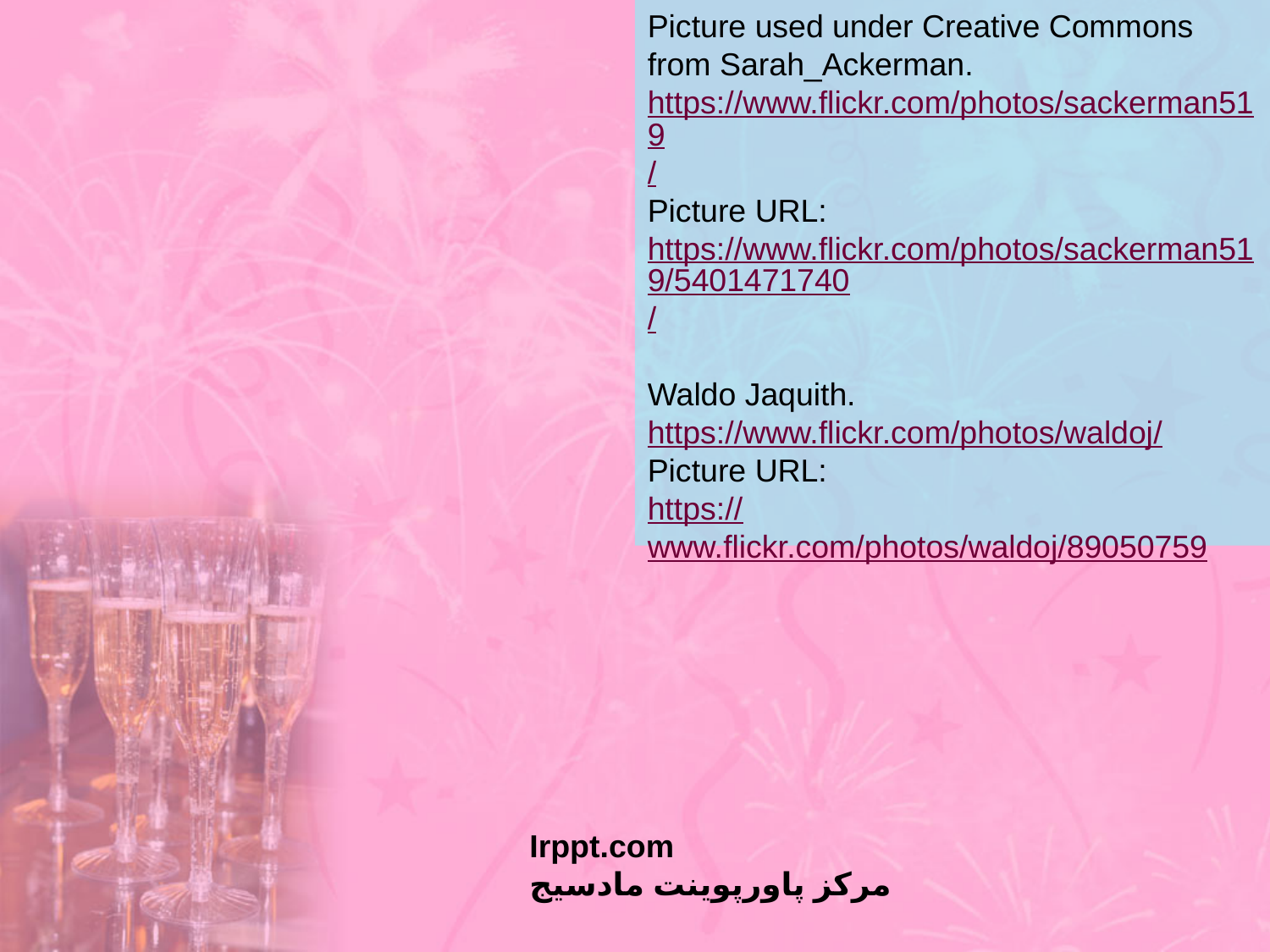

Picture used under Creative Commons from Sarah_Ackerman.
https://www.flickr.com/photos/sackerman519/
Picture URL:
https://www.flickr.com/photos/sackerman519/5401471740/

Waldo Jaquith.
https://www.flickr.com/photos/waldoj/
Picture URL:
https://www.flickr.com/photos/waldoj/89050759

#

Irppt.com
مرکز پاورپوینت مادسیج